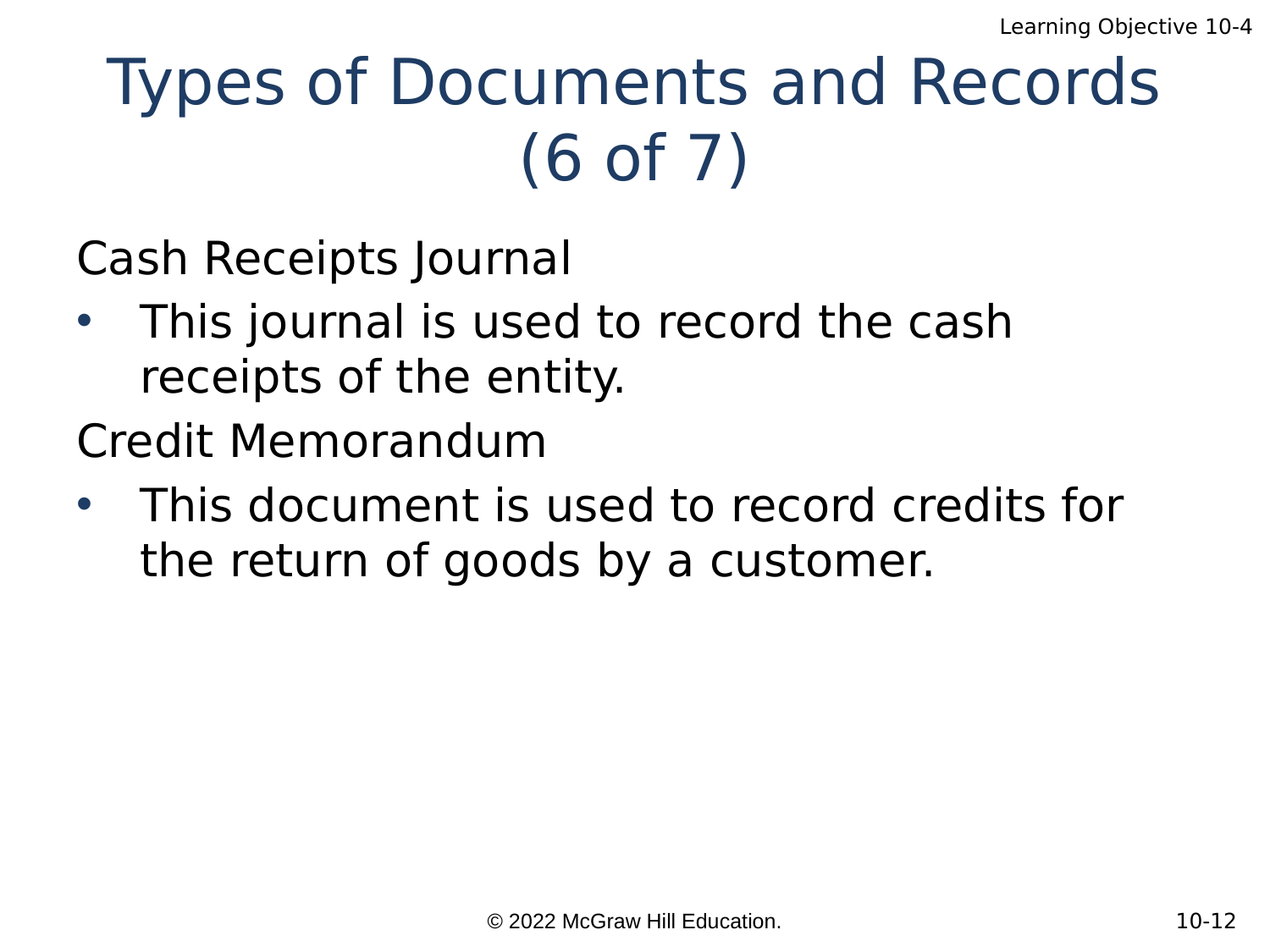

Learning Objective 10-4
# Types of Documents and Records (6 of 7)
Cash Receipts Journal
This journal is used to record the cash receipts of the entity.
Credit Memorandum
This document is used to record credits for the return of goods by a customer.